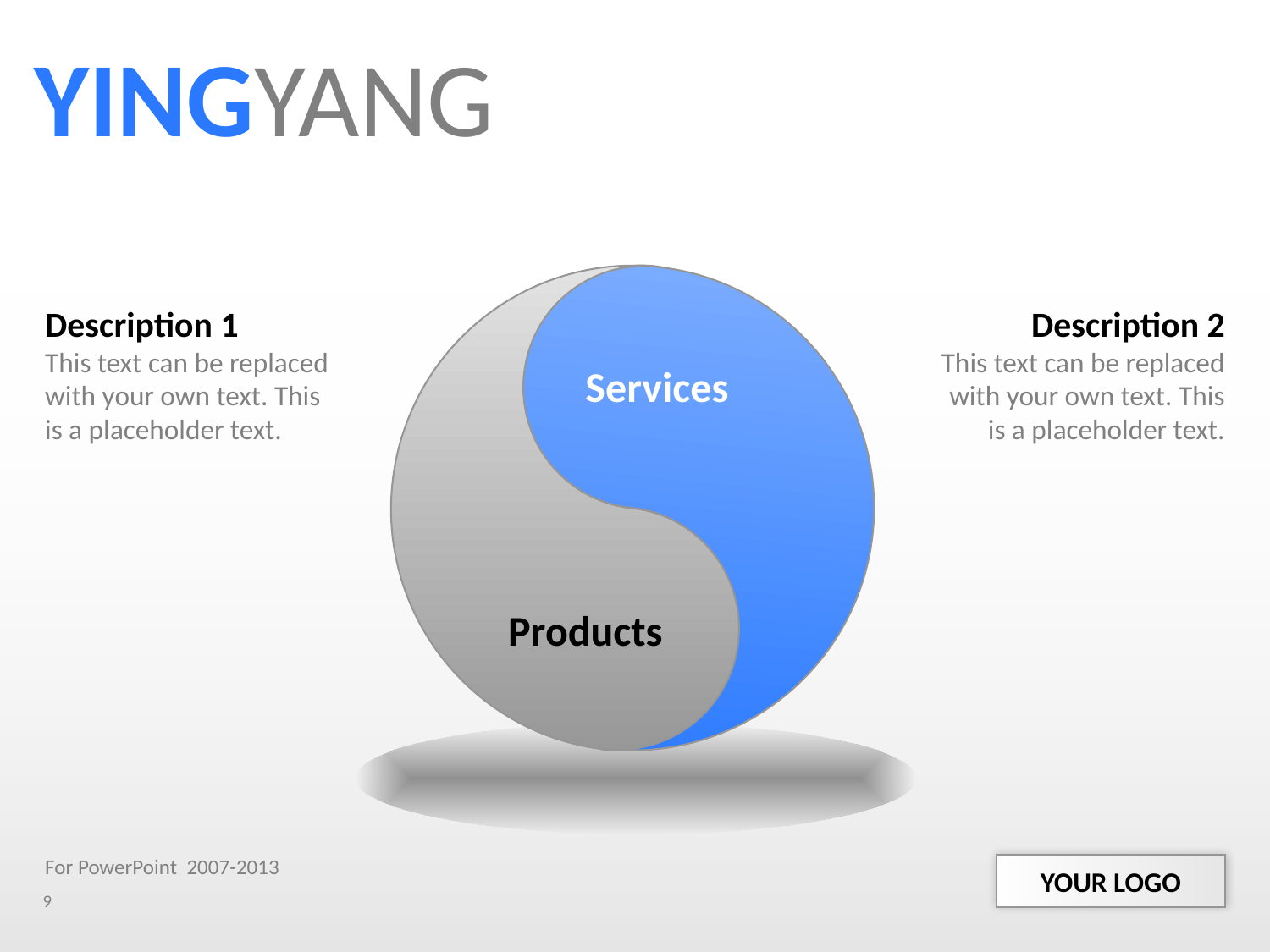

YINGYANG

Products

Services
Description 1
This text can be replaced with your own text. This is a placeholder text.
Description 2
This text can be replaced with your own text. This is a placeholder text.

For PowerPoint  2007-2013